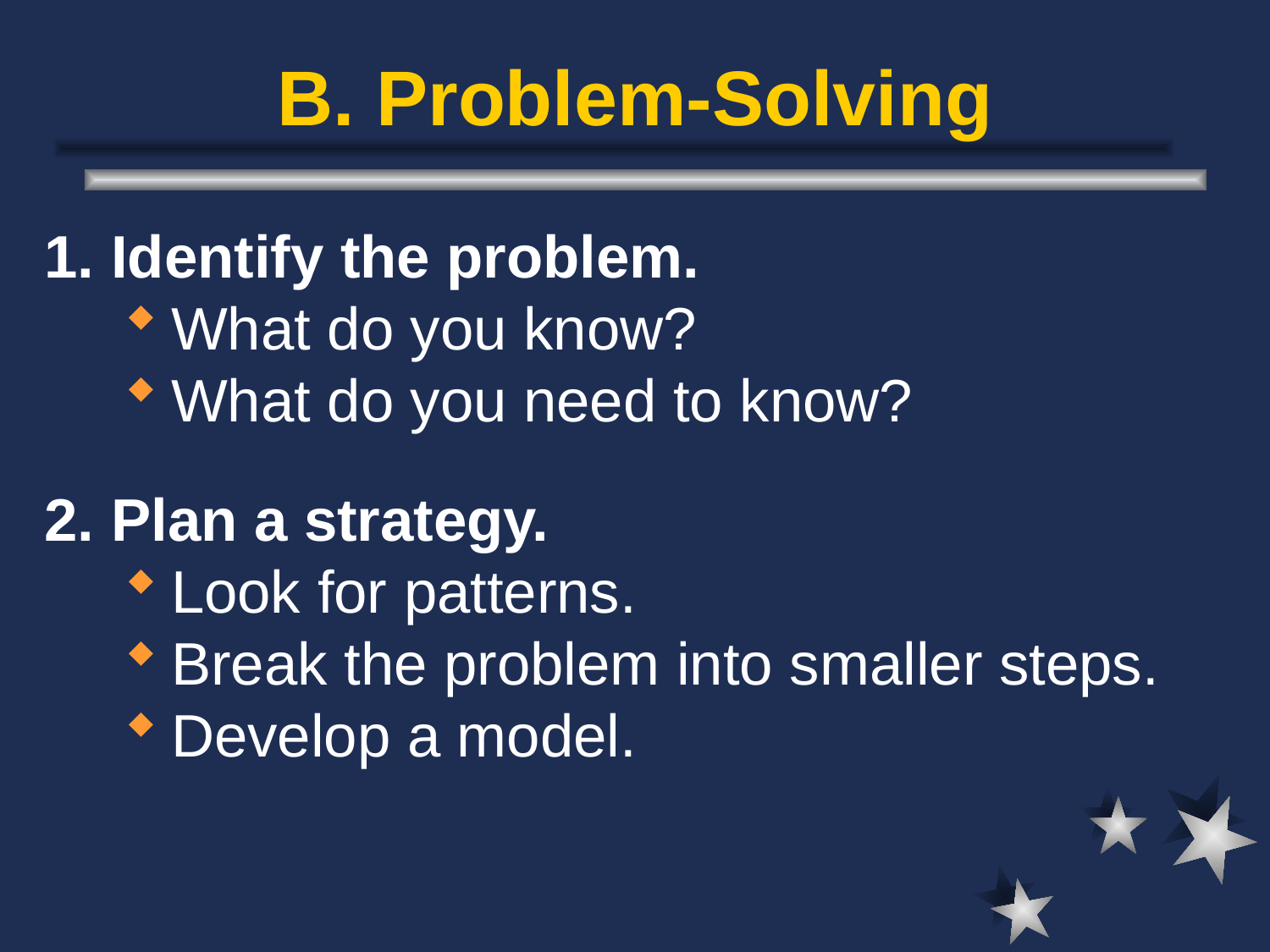

# B. Problem-Solving
1. Identify the problem.
What do you know?
What do you need to know?
2. Plan a strategy.
Look for patterns.
Break the problem into smaller steps.
Develop a model.